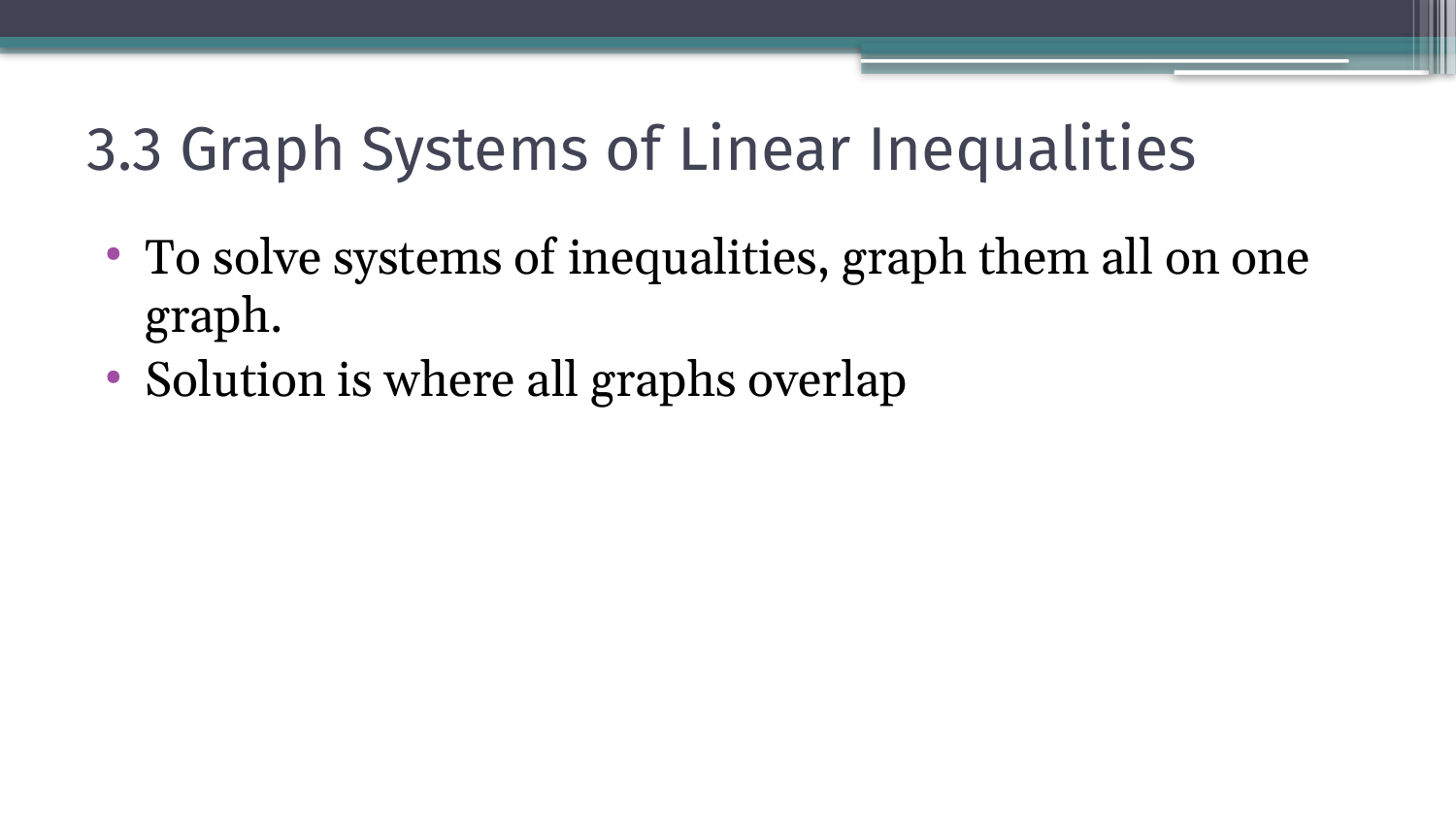

# 3.3 Graph Systems of Linear Inequalities
To solve systems of inequalities, graph them all on one graph.
Solution is where all graphs overlap